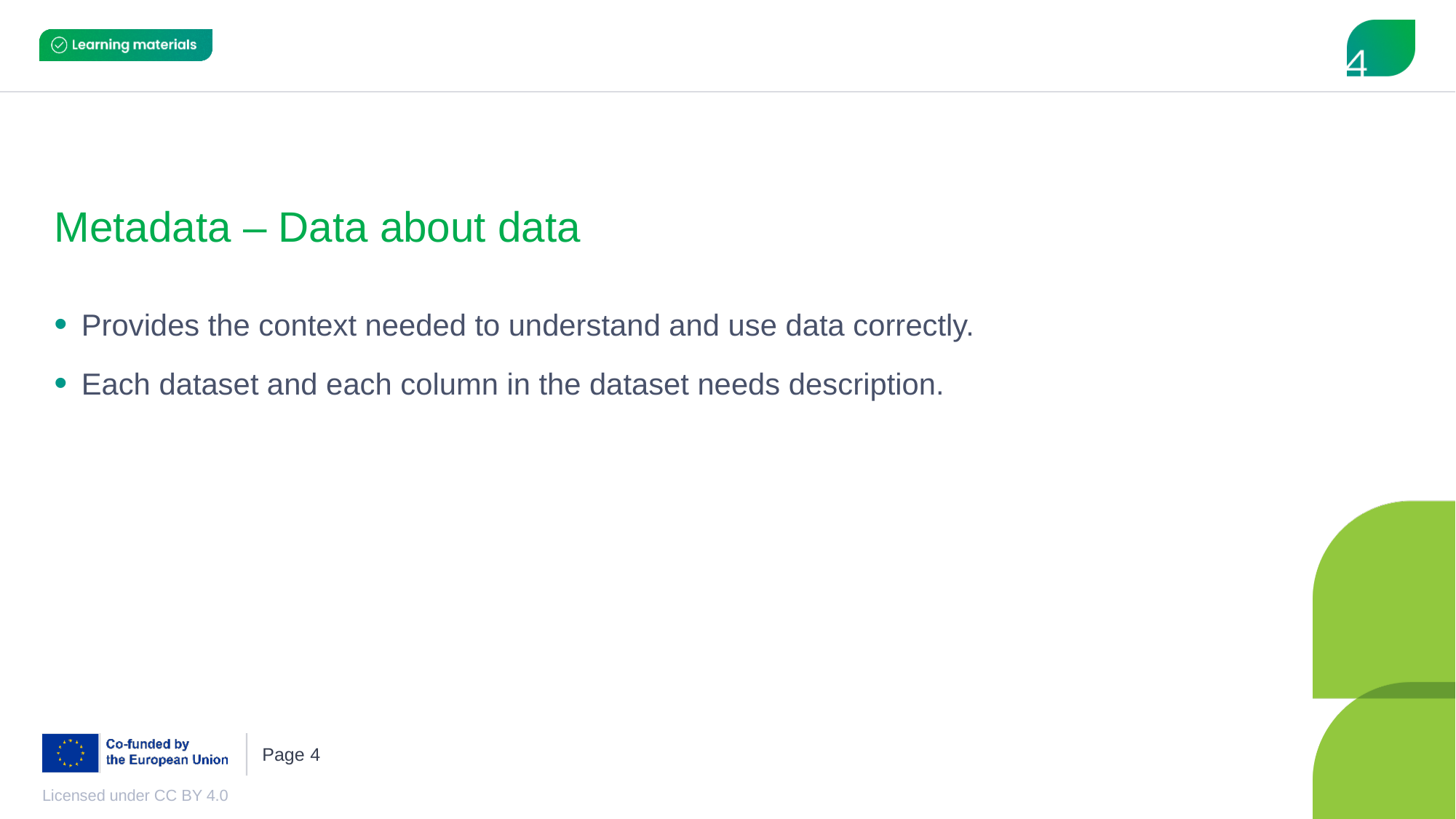

# Metadata – Data about data
Provides the context needed to understand and use data correctly.
Each dataset and each column in the dataset needs description.